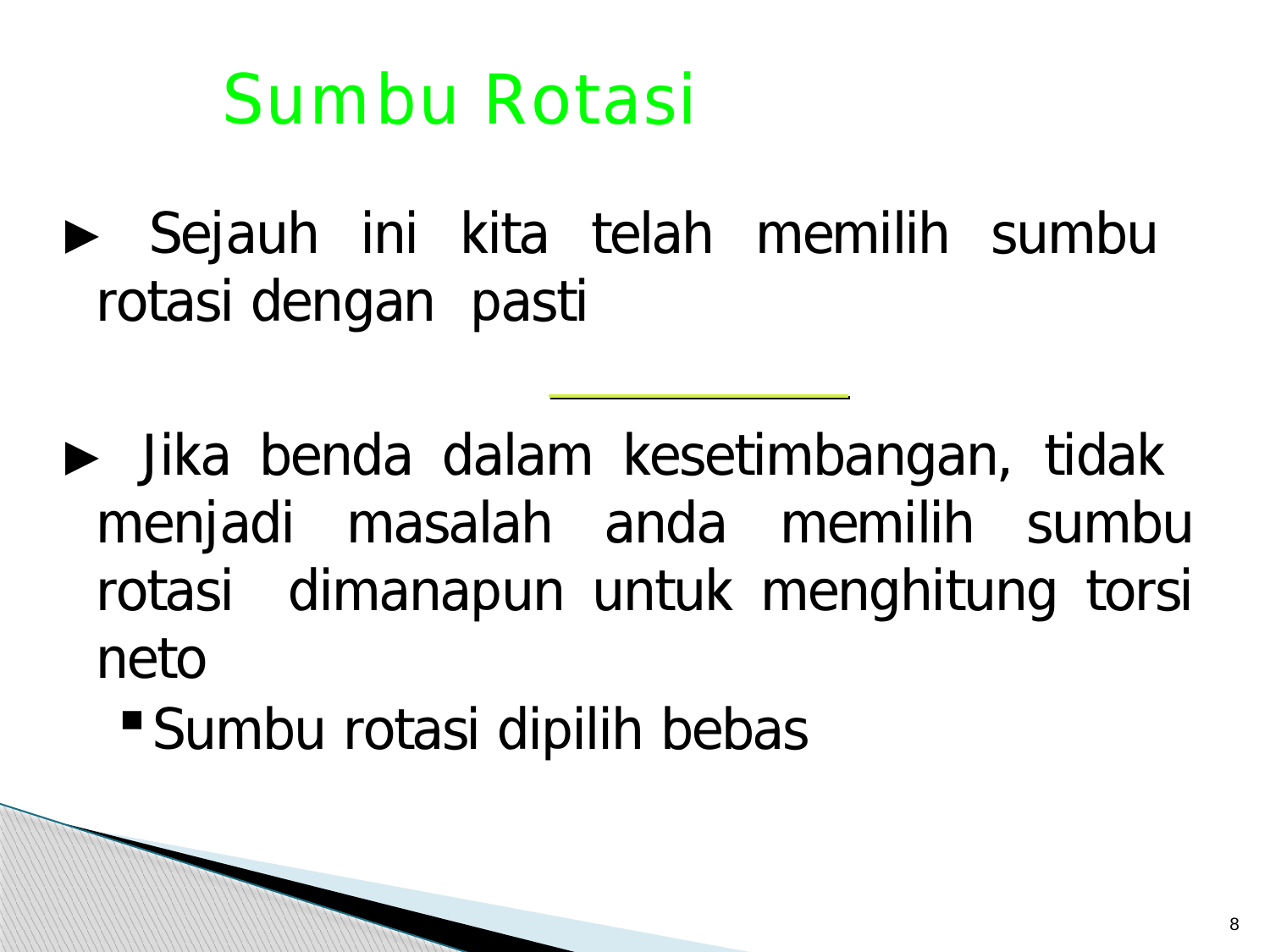

# Sumbu Rotasi
► Sejauh ini kita telah memilih sumbu rotasi dengan  pasti

► Jika benda dalam kesetimbangan, tidak  menjadi masalah anda memilih sumbu rotasi  dimanapun untuk menghitung torsi neto
Sumbu rotasi dipilih bebas

8